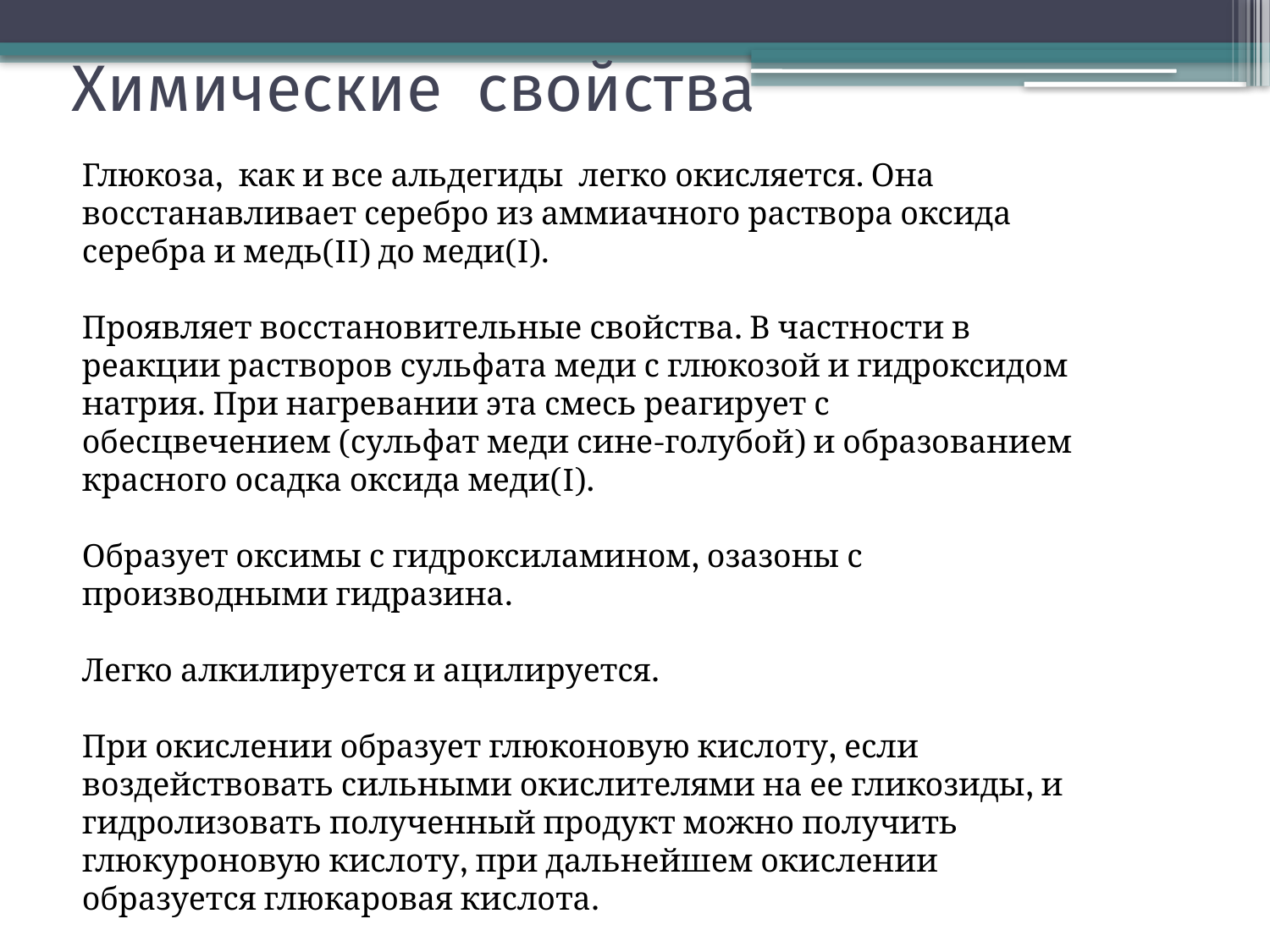

# Химические  свойства
Глюкоза,  как и все альдегиды  легко окисляется. Она восстанавливает серебро из аммиачного раствора оксида серебра и медь(II) до меди(I).

Проявляет восстановительные свойства. В частности в реакции растворов сульфата меди с глюкозой и гидроксидом натрия. При нагревании эта смесь реагирует с обесцвечением (сульфат меди сине-голубой) и образованием красного осадка оксида меди(I).

Образует оксимы с гидроксиламином, озазоны с производными гидразина.

Легко алкилируется и ацилируется.

При окислении образует глюконовую кислоту, если воздействовать сильными окислителями на ее гликозиды, и гидролизовать полученный продукт можно получить глюкуроновую кислоту, при дальнейшем окислении образуется глюкаровая кислота.